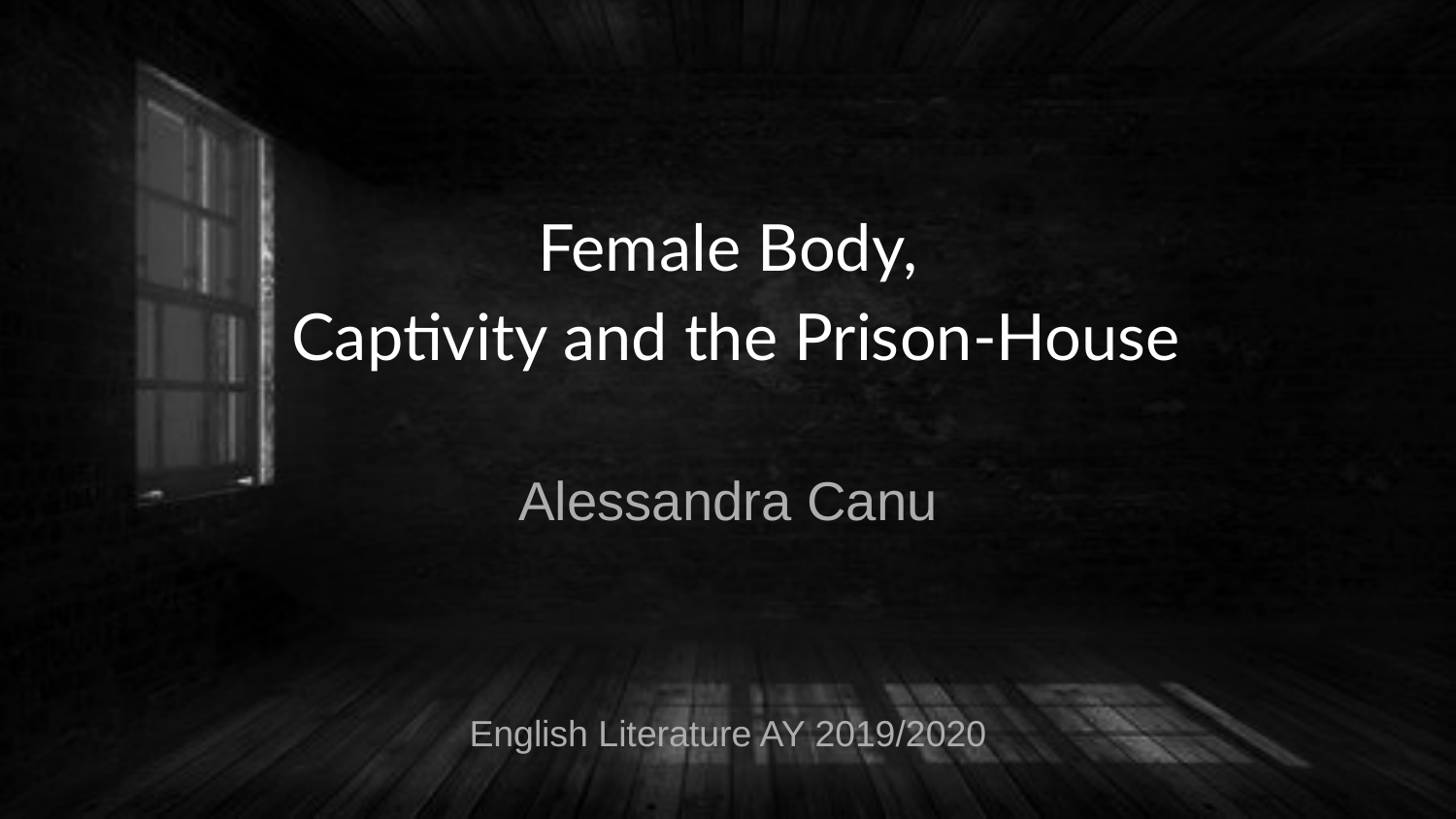

# Female Body,
 Captivity and the Prison-House

Alessandra Canu
English Literature AY 2019/2020